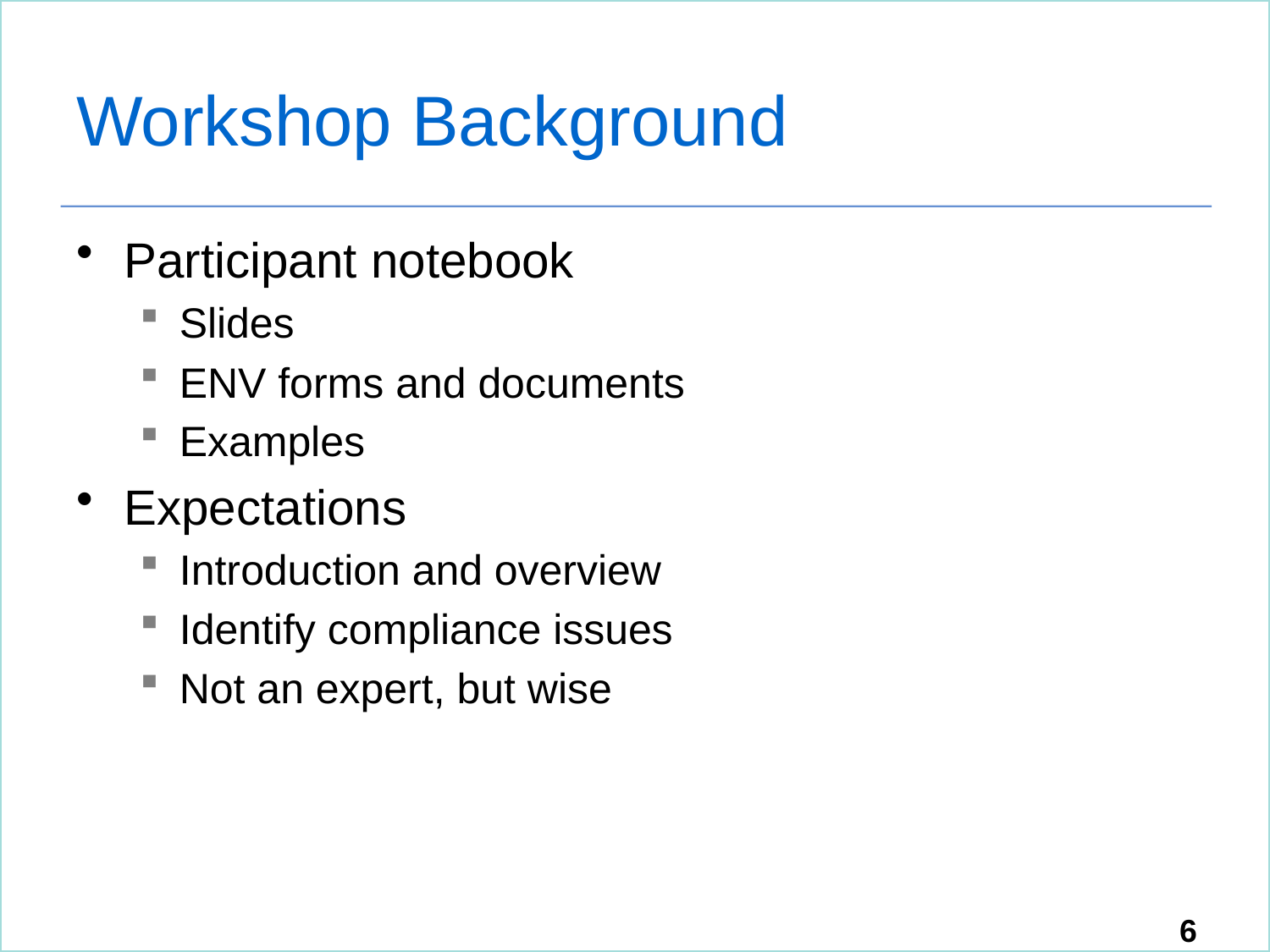

# Workshop Background
Participant notebook
Slides
ENV forms and documents
Examples
Expectations
Introduction and overview
Identify compliance issues
Not an expert, but wise

6